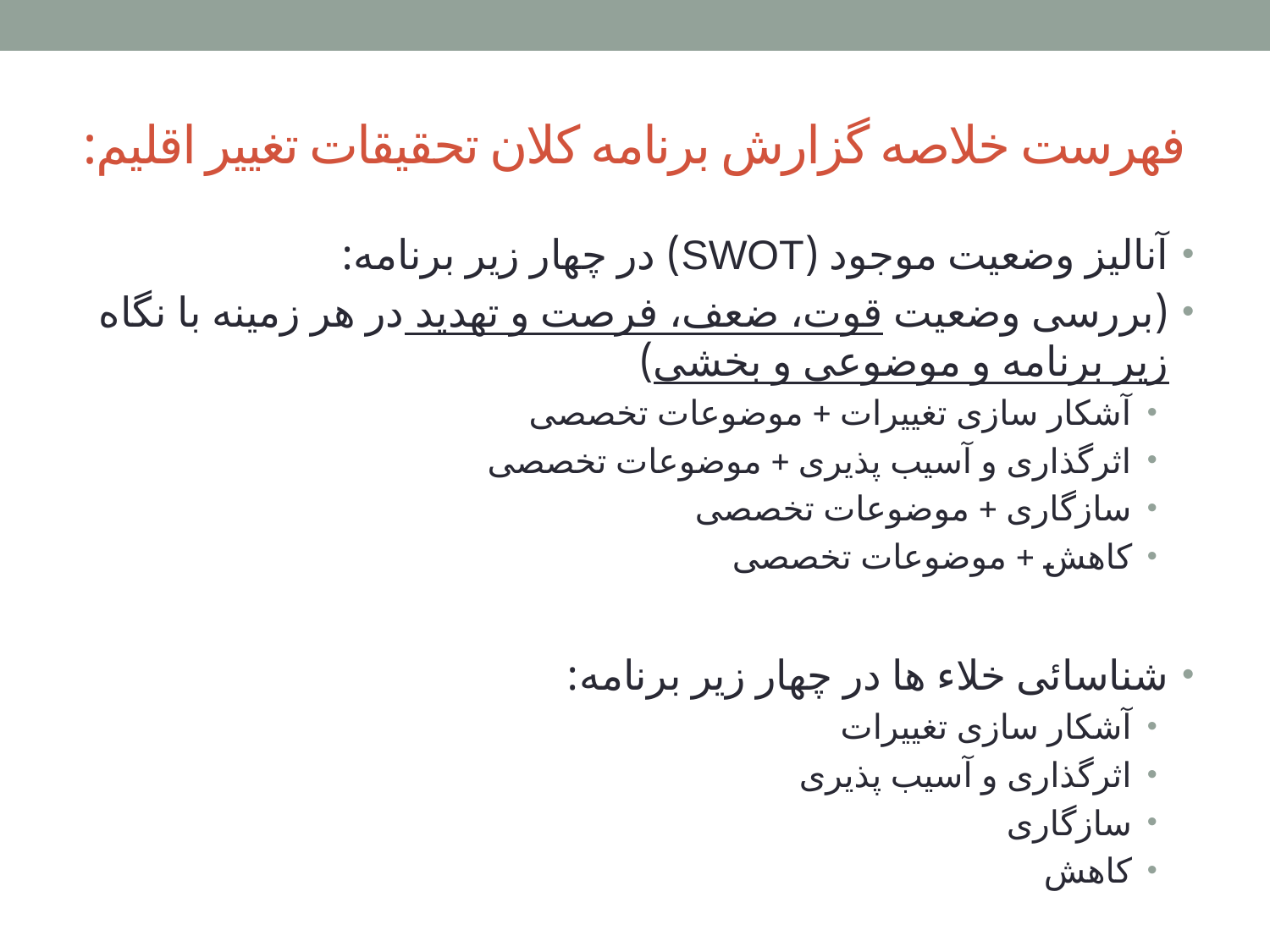

# فهرست خلاصه گزارش برنامه کلان تحقیقات تغییر اقلیم:
آنالیز وضعیت موجود (SWOT) در چهار زیر برنامه:
(بررسی وضعیت قوت، ضعف، فرصت و تهدید در هر زمینه با نگاه زیر برنامه و موضوعی و بخشی)
آشکار سازی تغییرات + موضوعات تخصصی
اثرگذاری و آسیب پذیری + موضوعات تخصصی
سازگاری + موضوعات تخصصی
کاهش + موضوعات تخصصی

شناسائی خلاء ها در چهار زیر برنامه:
آشکار سازی تغییرات
اثرگذاری و آسیب پذیری
سازگاری
کاهش